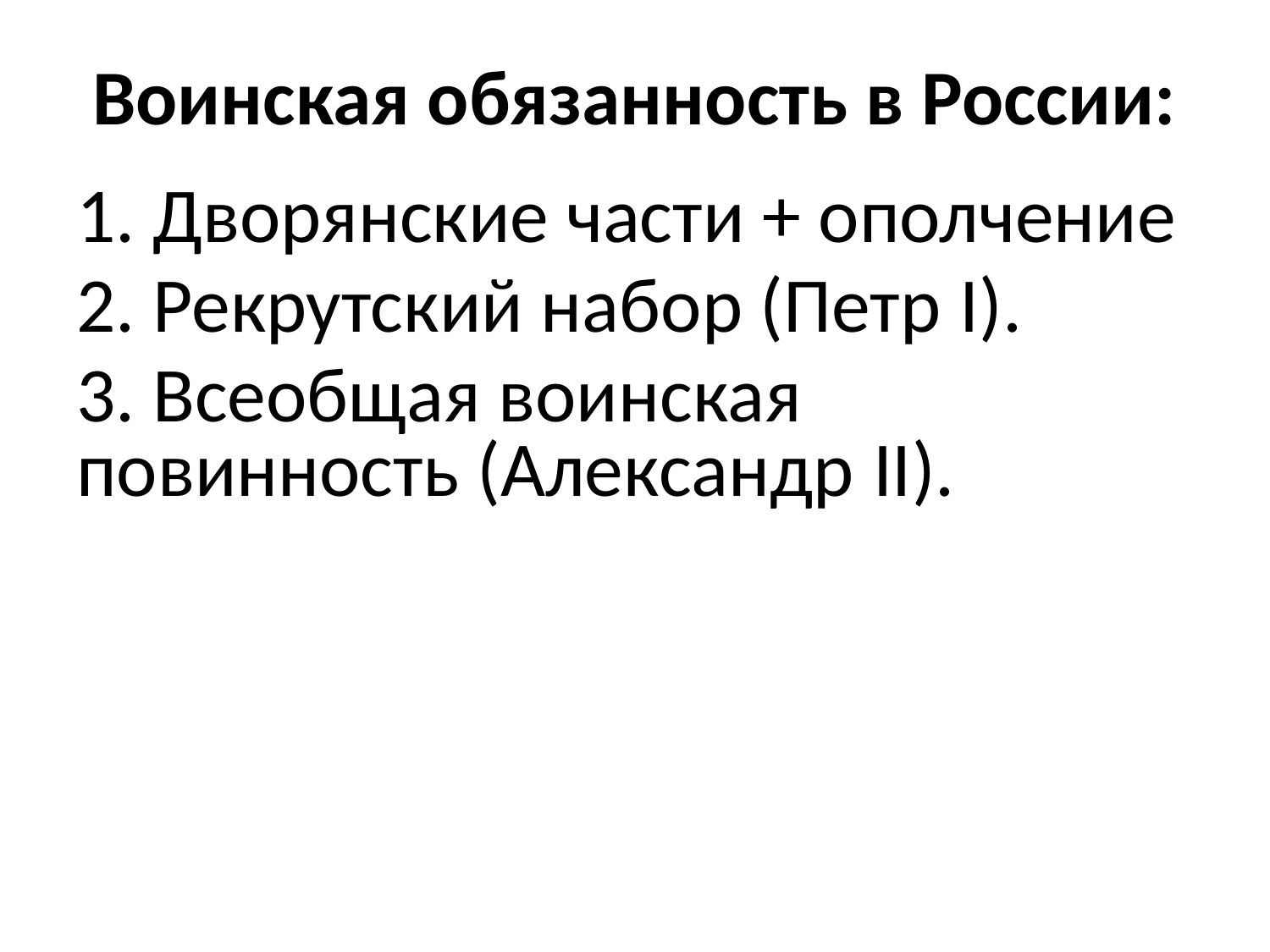

# Воинская обязанность в России:
1. Дворянские части + ополчение
2. Рекрутский набор (Петр I).
3. Всеобщая воинская повинность (Александр II).